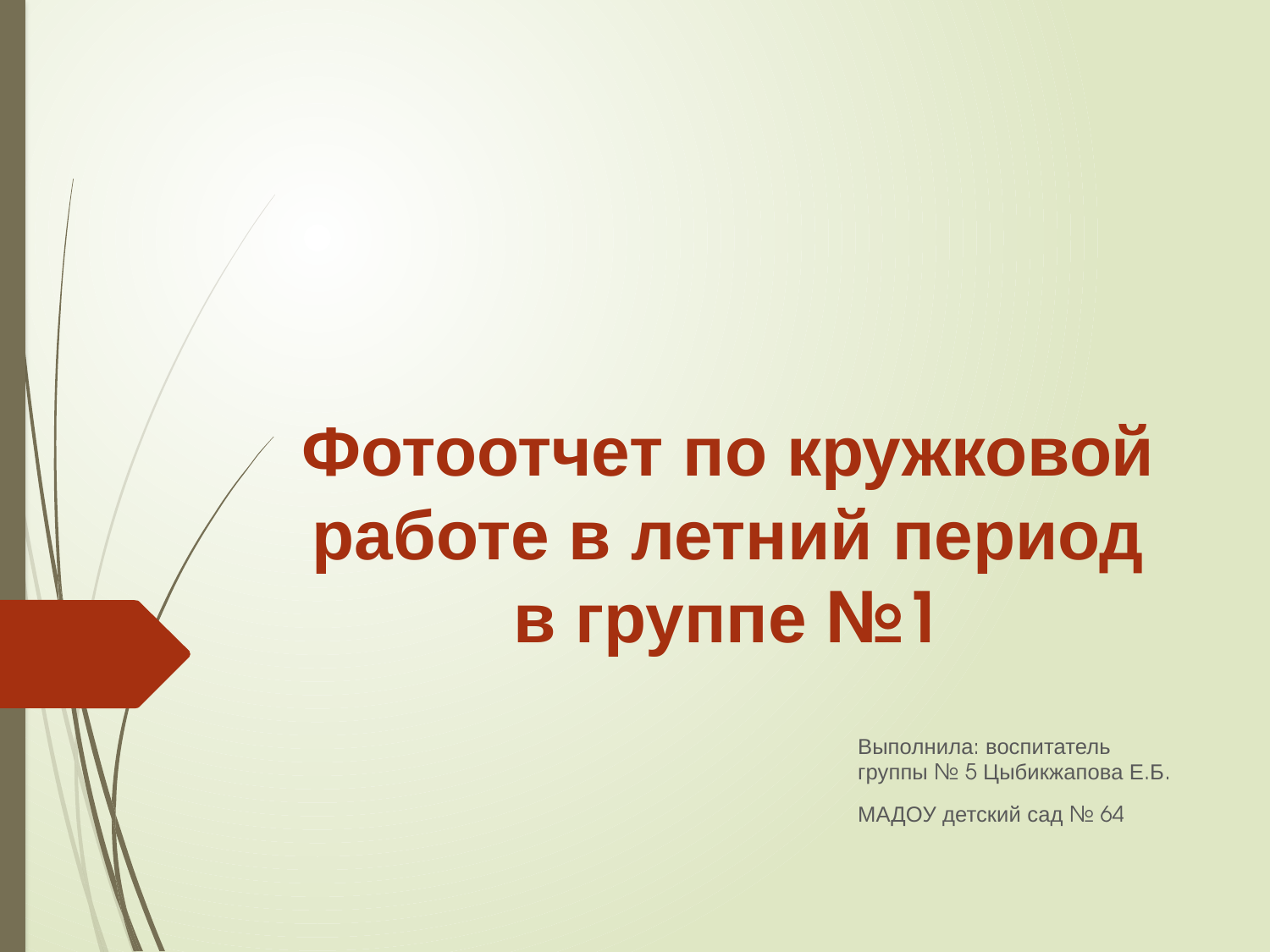

# Фотоотчет по кружковой работе в летний период в группе №1
Выполнила: воспитатель группы № 5 Цыбикжапова Е.Б.
МАДОУ детский сад № 64